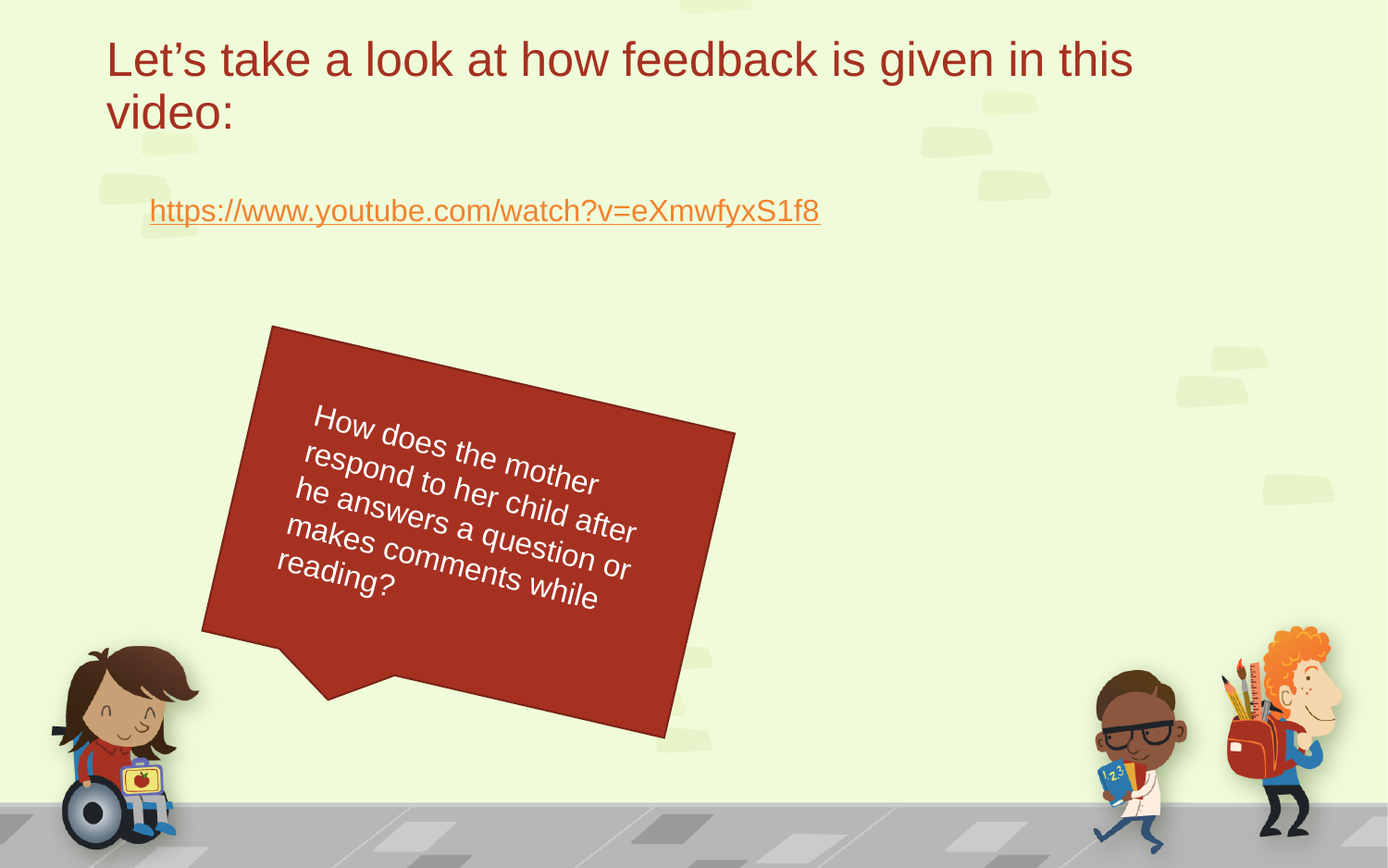

# Let’s take a look at how feedback is given in this video:
https://www.youtube.com/watch?v=eXmwfyxS1f8

How does the mother respond to her child after he answers a question or makes comments while reading?